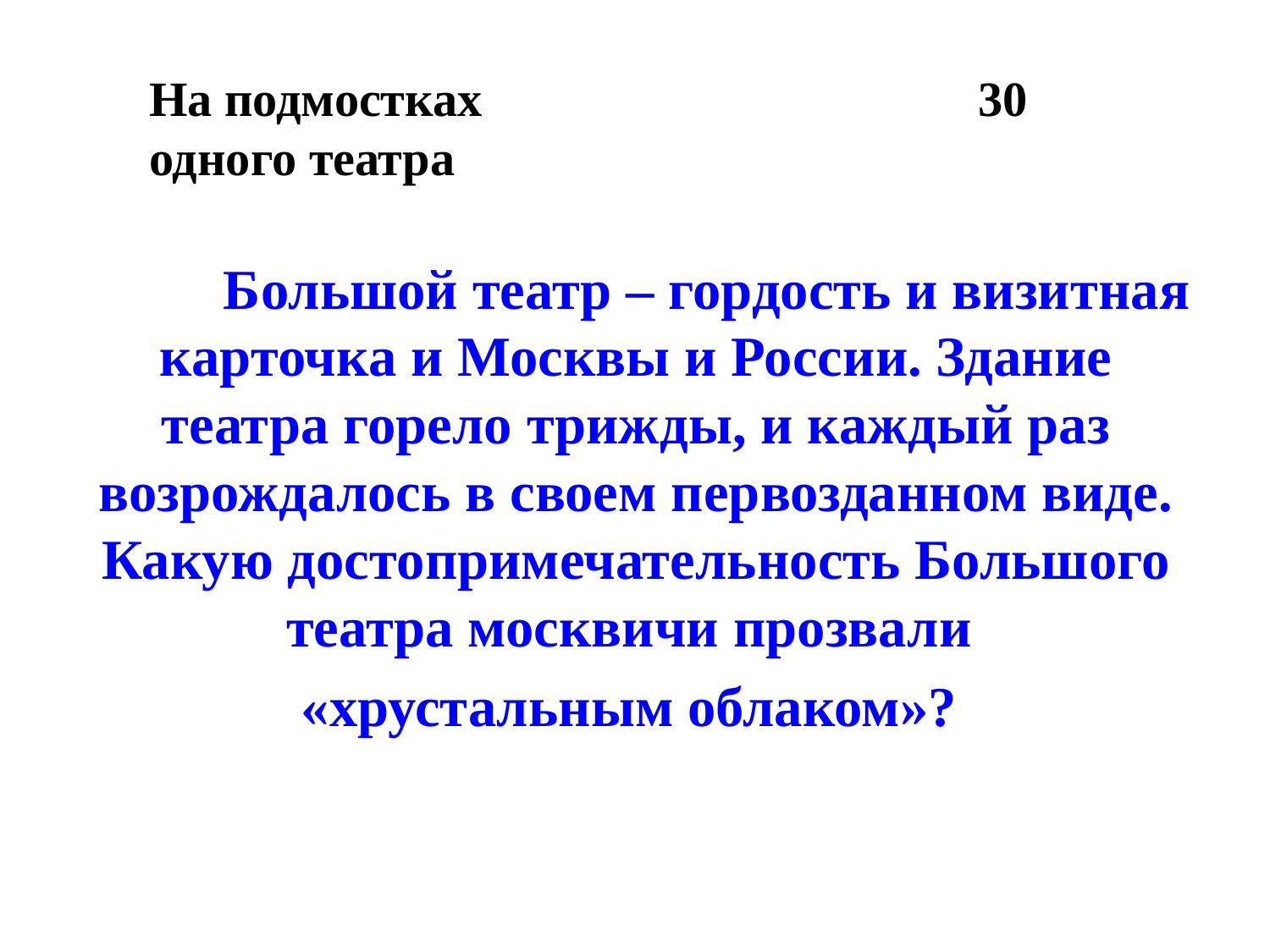

На подмостках
одного театра
30
	 Большой театр – гордость и визитная карточка и Москвы и России. Здание театра горело трижды, и каждый раз возрождалось в своем первозданном виде. Какую достопримечательность Большого театра москвичи прозвали
«хрустальным облаком»?